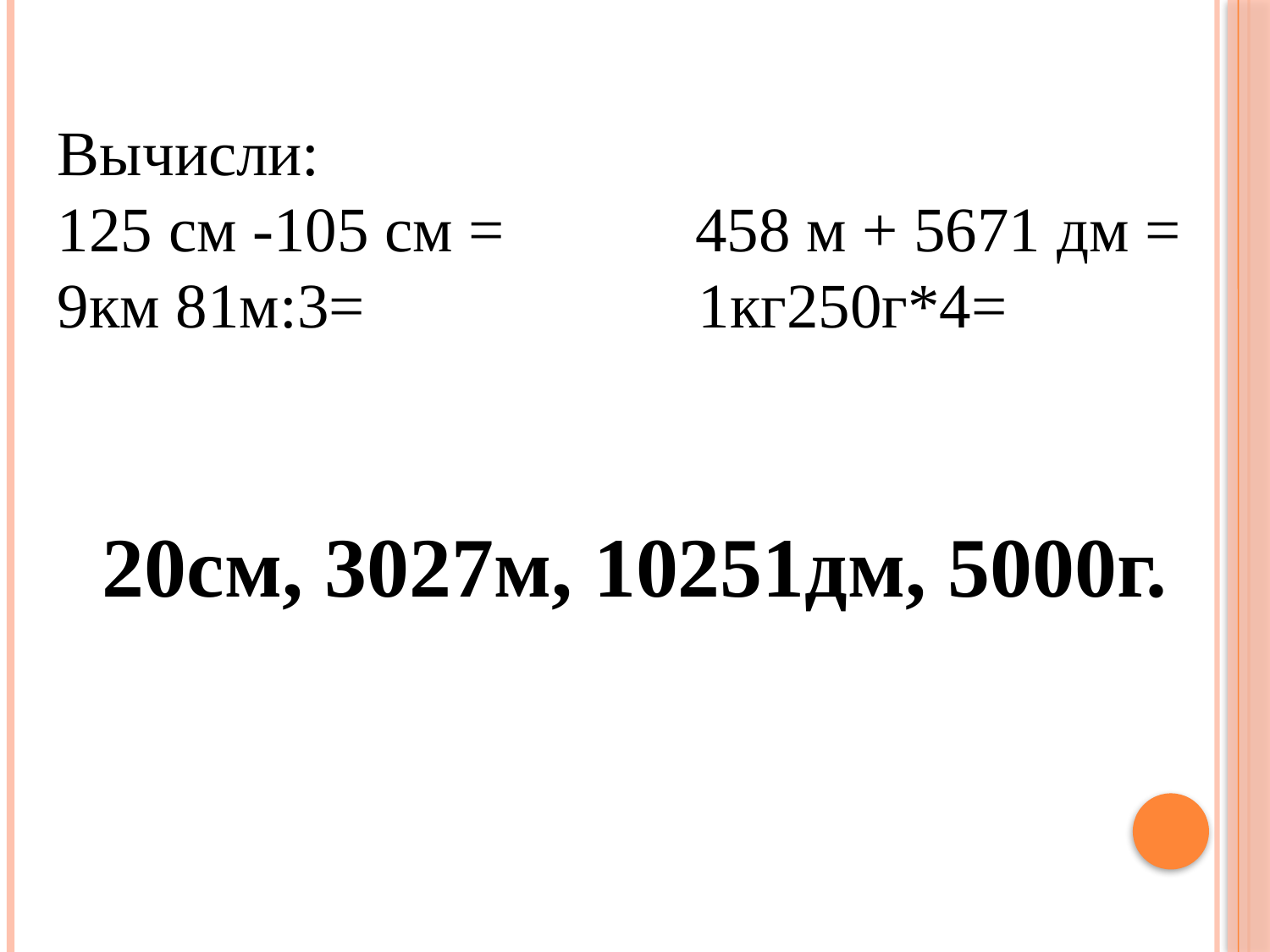

Вычисли:
125 см -105 см =            458 м + 5671 дм =
9км 81м:3=                     1кг250г*4=
20см, 3027м, 10251дм, 5000г.